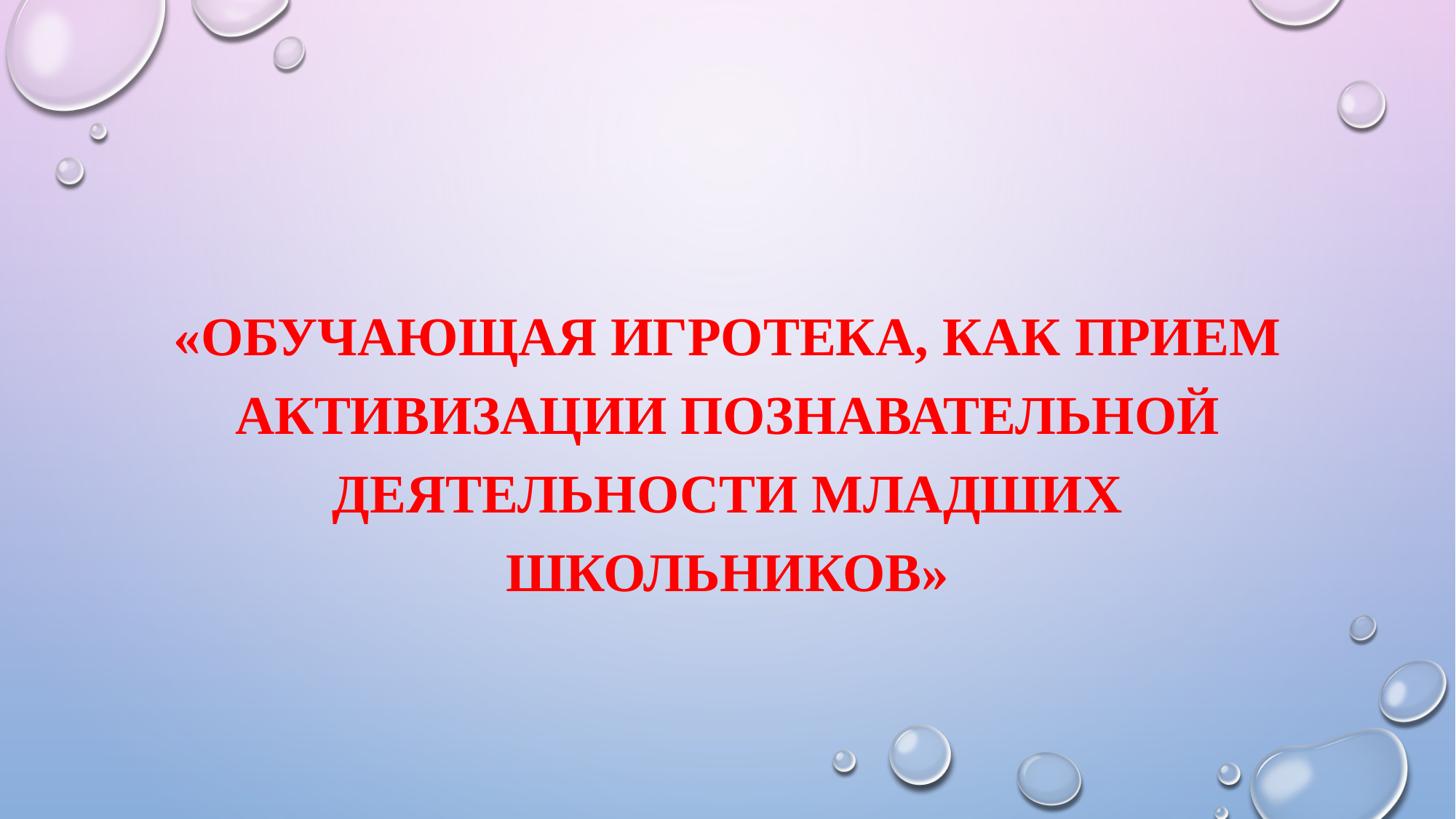

#
«Обучающая игротека, как прием активизации познавательной деятельности младших школьников»